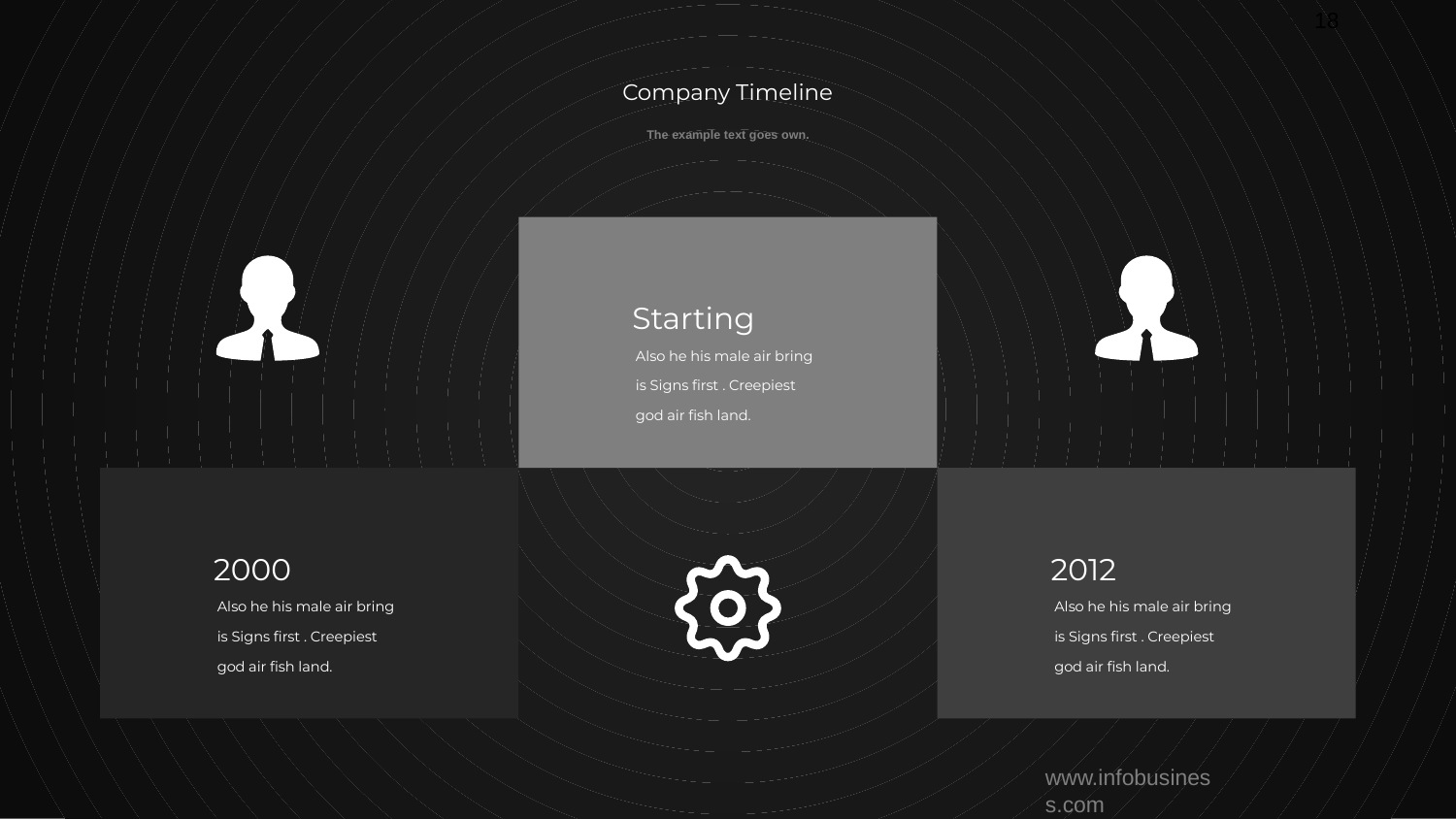

18
# Company Timeline
The example text goes own.

Starting

Also he his male air bring is Signs first . Creepiest god air fish land.

2000
Also he his male air bring is Signs first . Creepiest god air fish land.
2012
Also he his male air bring is Signs first . Creepiest god air fish land.

www.infobusiness.com